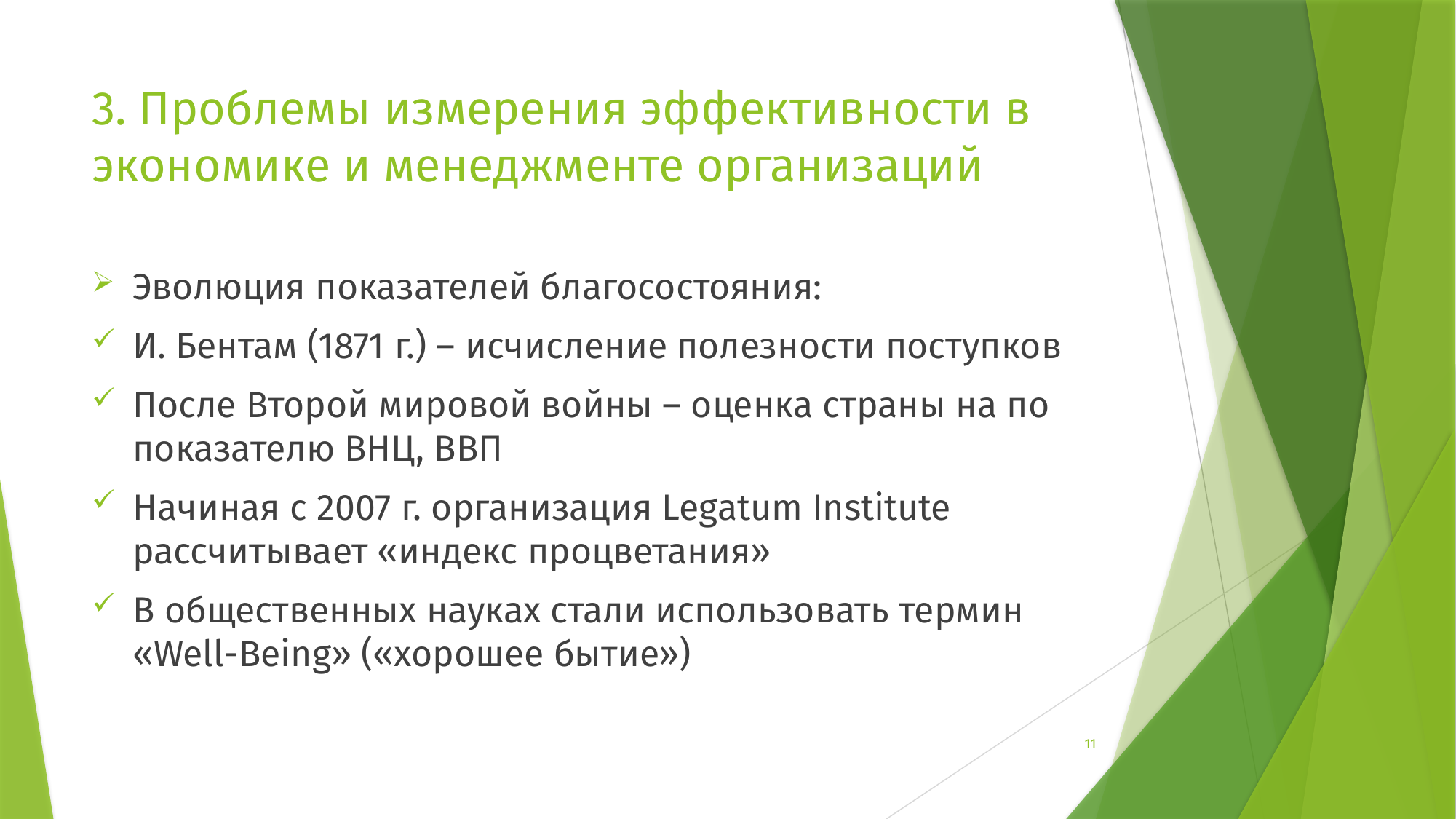

# 3. Проблемы измерения эффективности в экономике и менеджменте организаций
Эволюция показателей благосостояния:
И. Бентам (1871 г.) – исчисление полезности поступков
После Второй мировой войны – оценка страны на по показателю ВНЦ, ВВП
Начиная с 2007 г. организация Legatum Institute рассчитывает «индекс процветания»
В общественных науках стали использовать термин «Well-Being» («хорошее бытие»)

11